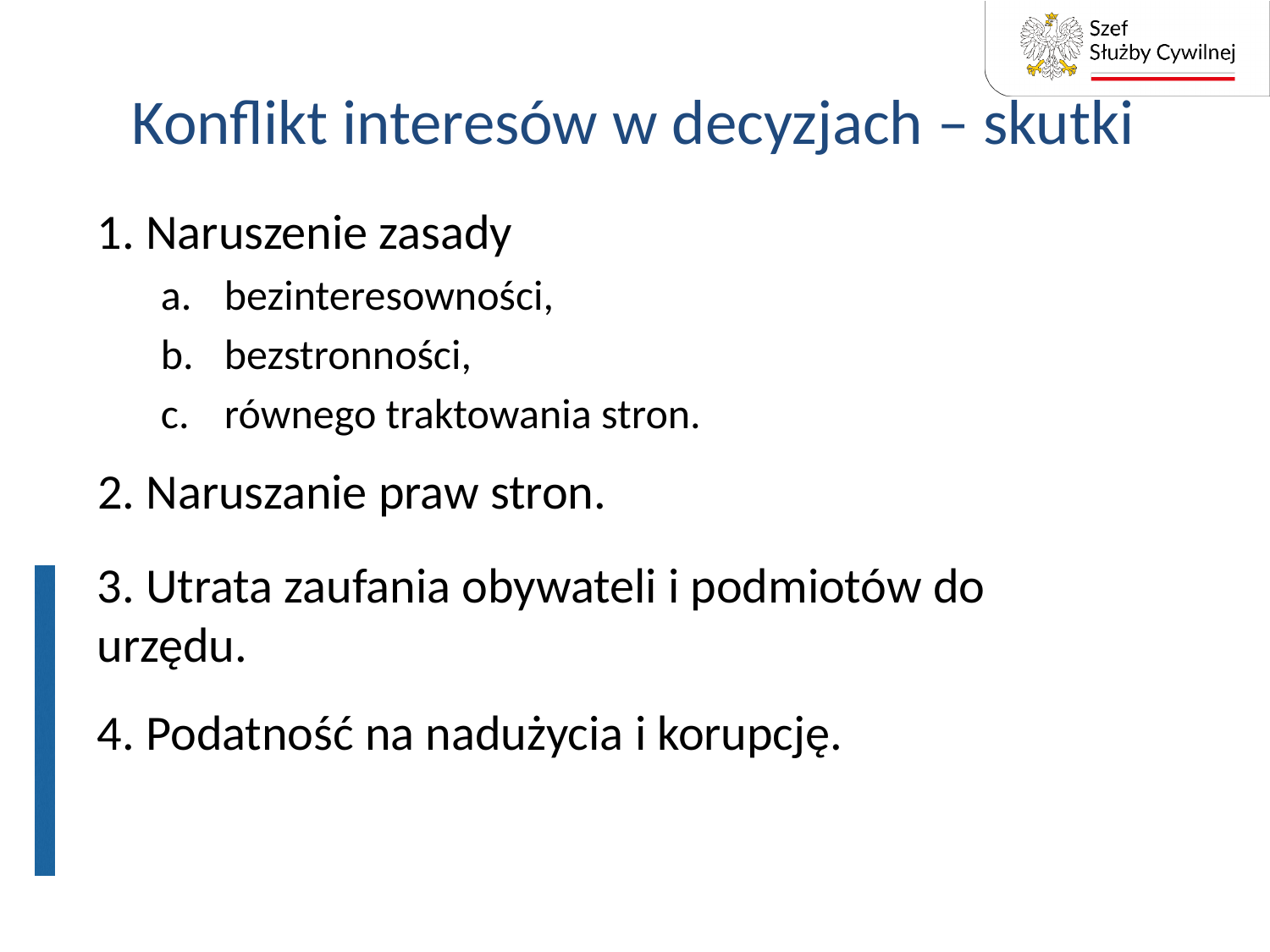

# Konflikt interesów w decyzjach – skutki
1. Naruszenie zasady
bezinteresowności,
bezstronności,
równego traktowania stron.
2. Naruszanie praw stron.
3. Utrata zaufania obywateli i podmiotów do urzędu.
4. Podatność na nadużycia i korupcję.